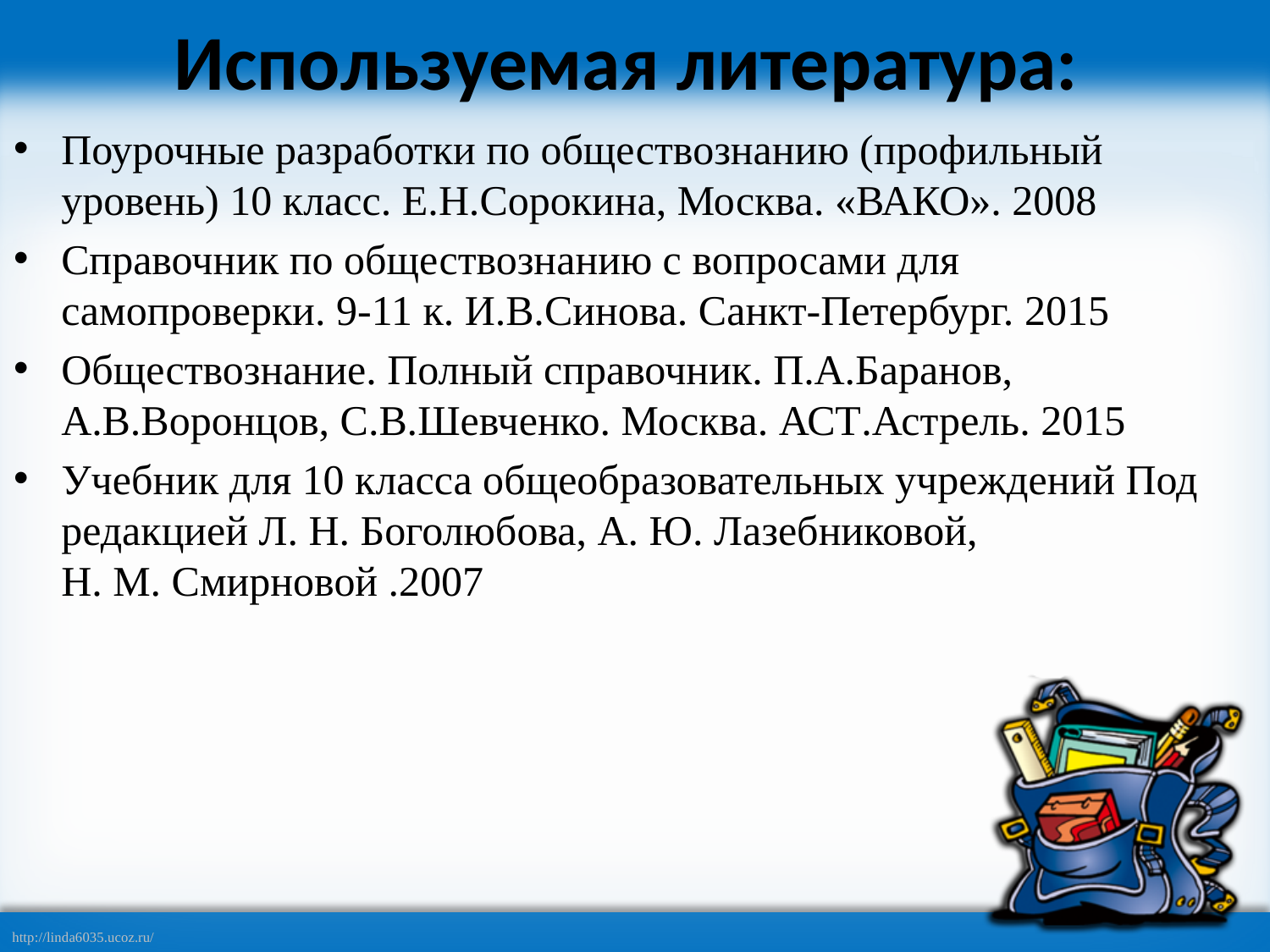

# Используемая литература:
Поурочные разработки по обществознанию (профильный уровень) 10 класс. Е.Н.Сорокина, Москва. «ВАКО». 2008
Справочник по обществознанию с вопросами для самопроверки. 9-11 к. И.В.Синова. Санкт-Петербург. 2015
Обществознание. Полный справочник. П.А.Баранов, А.В.Воронцов, С.В.Шевченко. Москва. АСТ.Астрель. 2015
Учебник для 10 класса общеобразовательных учреждений Под редакцией Л. Н. Боголюбова, А. Ю. Лазебниковой, Н. М. Смирновой .2007